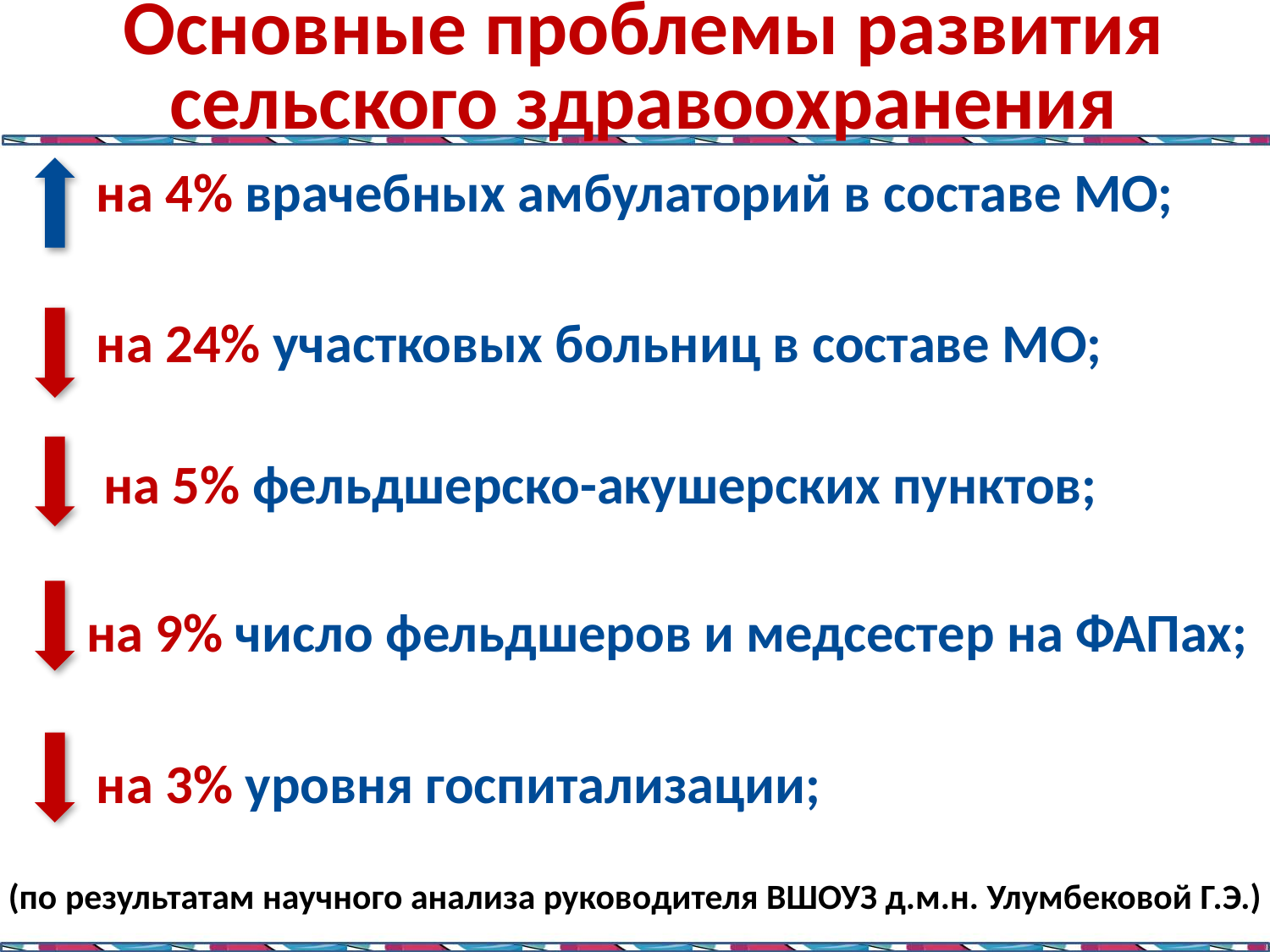

# Основные проблемы развития сельского здравоохранения

на 4% врачебных амбулаторий в составе МО;

на 24% участковых больниц в составе МО;

на 5% фельдшерско-акушерских пунктов;

на 9% число фельдшеров и медсестер на ФАПах;

на 3% уровня госпитализации;
(по результатам научного анализа руководителя ВШОУЗ д.м.н. Улумбековой Г.Э.)